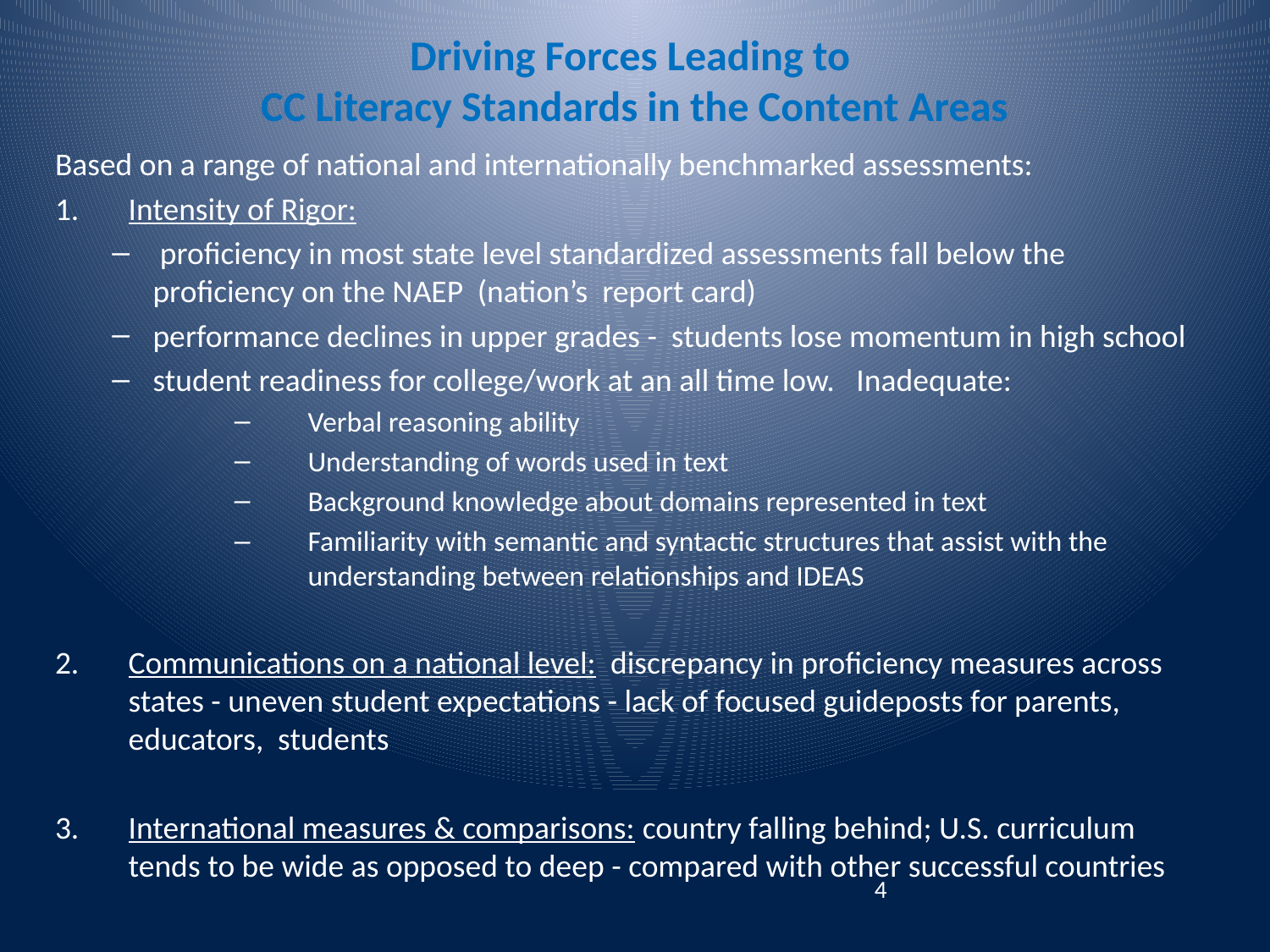

Driving Forces Leading to
CC Literacy Standards in the Content Areas
Based on a range of national and internationally benchmarked assessments:
Intensity of Rigor:
 proficiency in most state level standardized assessments fall below the proficiency on the NAEP  (nation’s  report card)
performance declines in upper grades -  students lose momentum in high school
student readiness for college/work at an all time low.   Inadequate:
Verbal reasoning ability
Understanding of words used in text
Background knowledge about domains represented in text
Familiarity with semantic and syntactic structures that assist with the understanding between relationships and IDEAS

Communications on a national level:  discrepancy in proficiency measures across states - uneven student expectations - lack of focused guideposts for parents, educators,  students

International measures & comparisons: country falling behind; U.S. curriculum tends to be wide as opposed to deep - compared with other successful countries

4